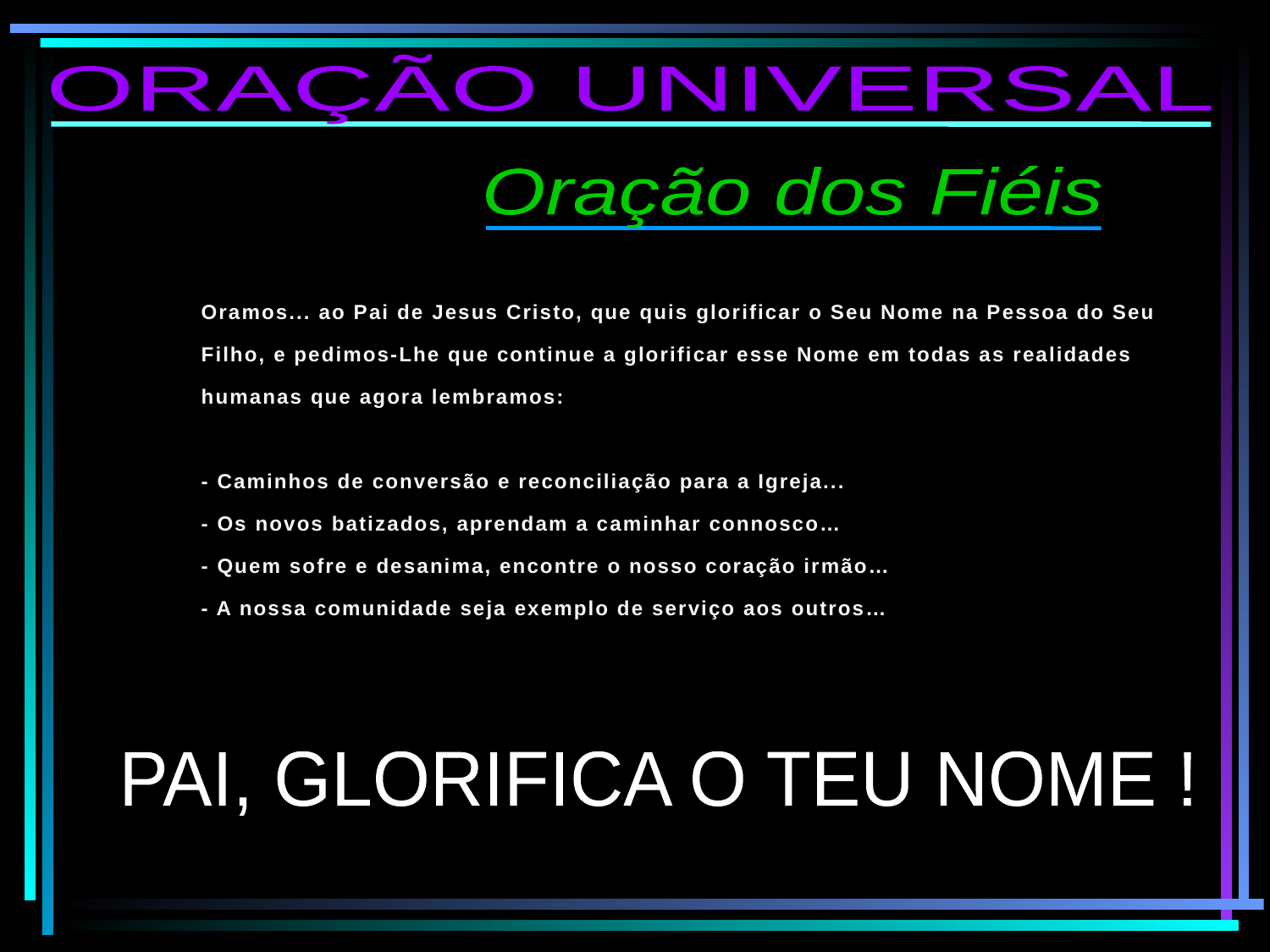

ORAÇÃO UNIVERSAL

Oração dos Fiéis

Oramos... ao Pai de Jesus Cristo, que quis glorificar o Seu Nome na Pessoa do Seu Filho, e pedimos-Lhe que continue a glorificar esse Nome em todas as realidades humanas que agora lembramos:

- Caminhos de conversão e reconciliação para a Igreja...
- Os novos batizados, aprendam a caminhar connosco…
- Quem sofre e desanima, encontre o nosso coração irmão…
- A nossa comunidade seja exemplo de serviço aos outros…
PAI, GLORIFICA O TEU NOME !